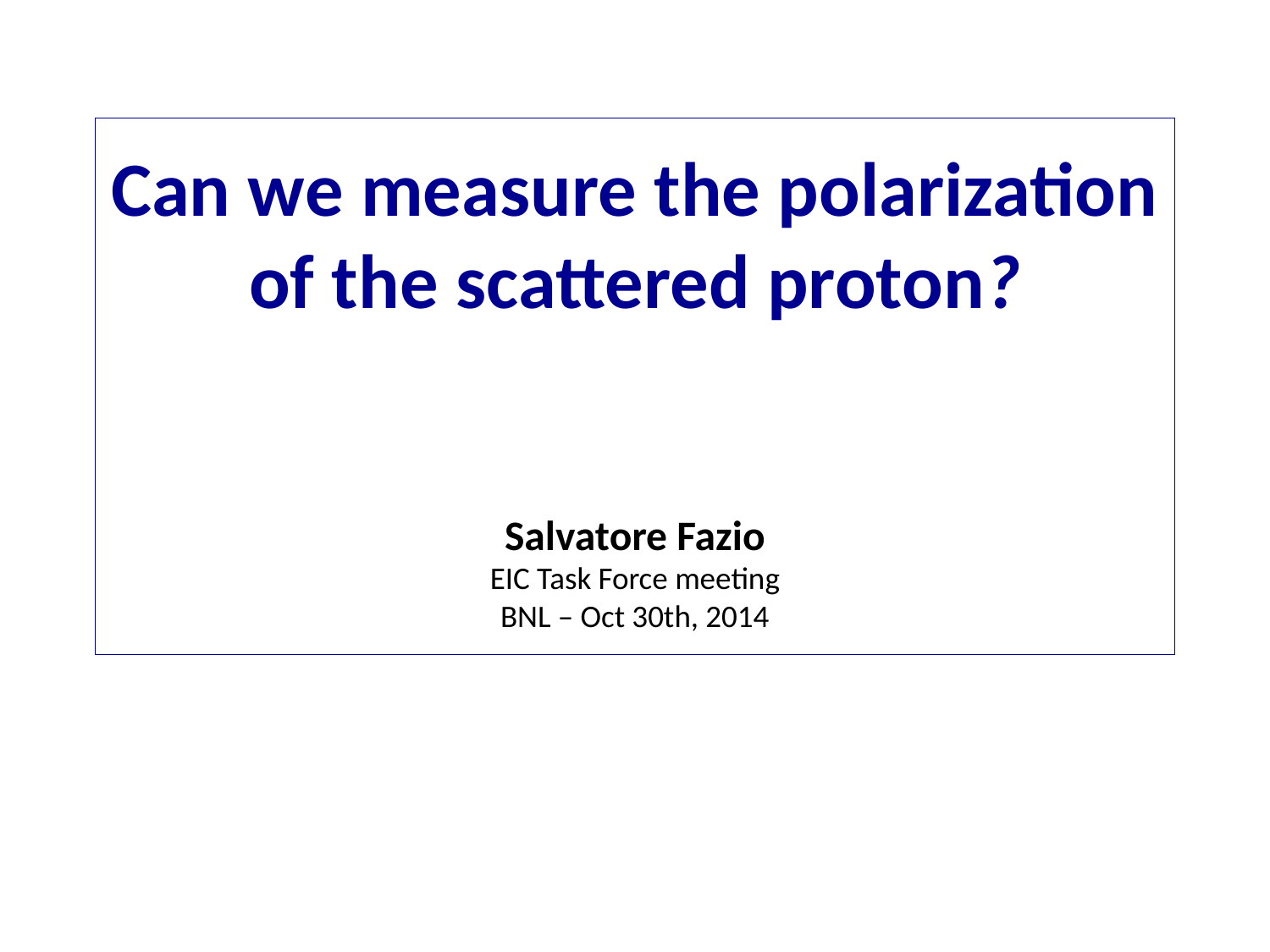

# Can we measure the polarization of the scattered proton? Salvatore Fazio EIC Task Force meeting BNL – Oct 30th, 2014